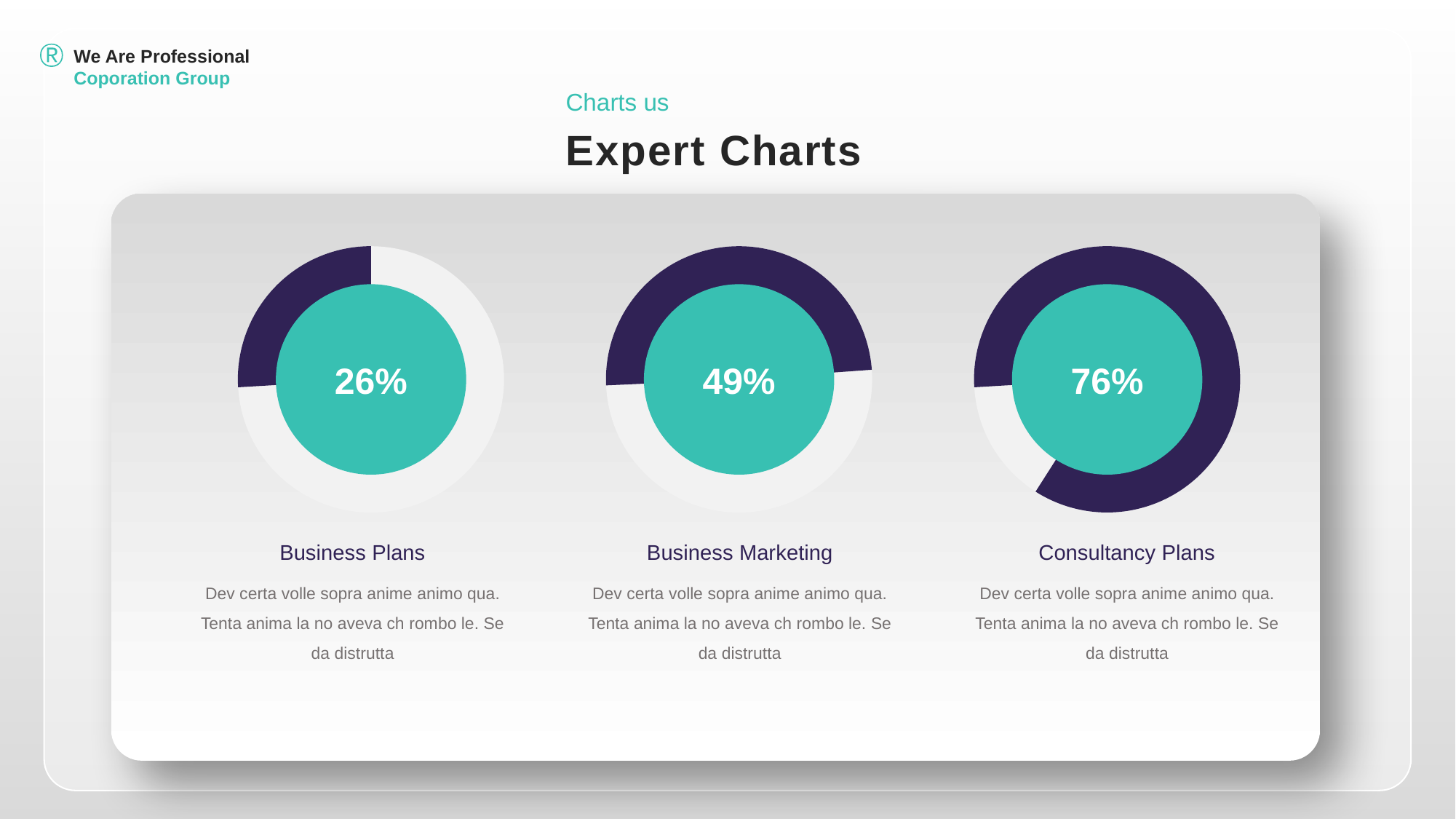

We Are Professional Coporation Group

Charts us
Expert Charts

26%
49%
76%
Business Plans
Business Marketing
Consultancy Plans
Dev certa volle sopra anime animo qua. Tenta anima la no aveva ch rombo le. Se da distrutta
Dev certa volle sopra anime animo qua. Tenta anima la no aveva ch rombo le. Se da distrutta
Dev certa volle sopra anime animo qua. Tenta anima la no aveva ch rombo le. Se da distrutta